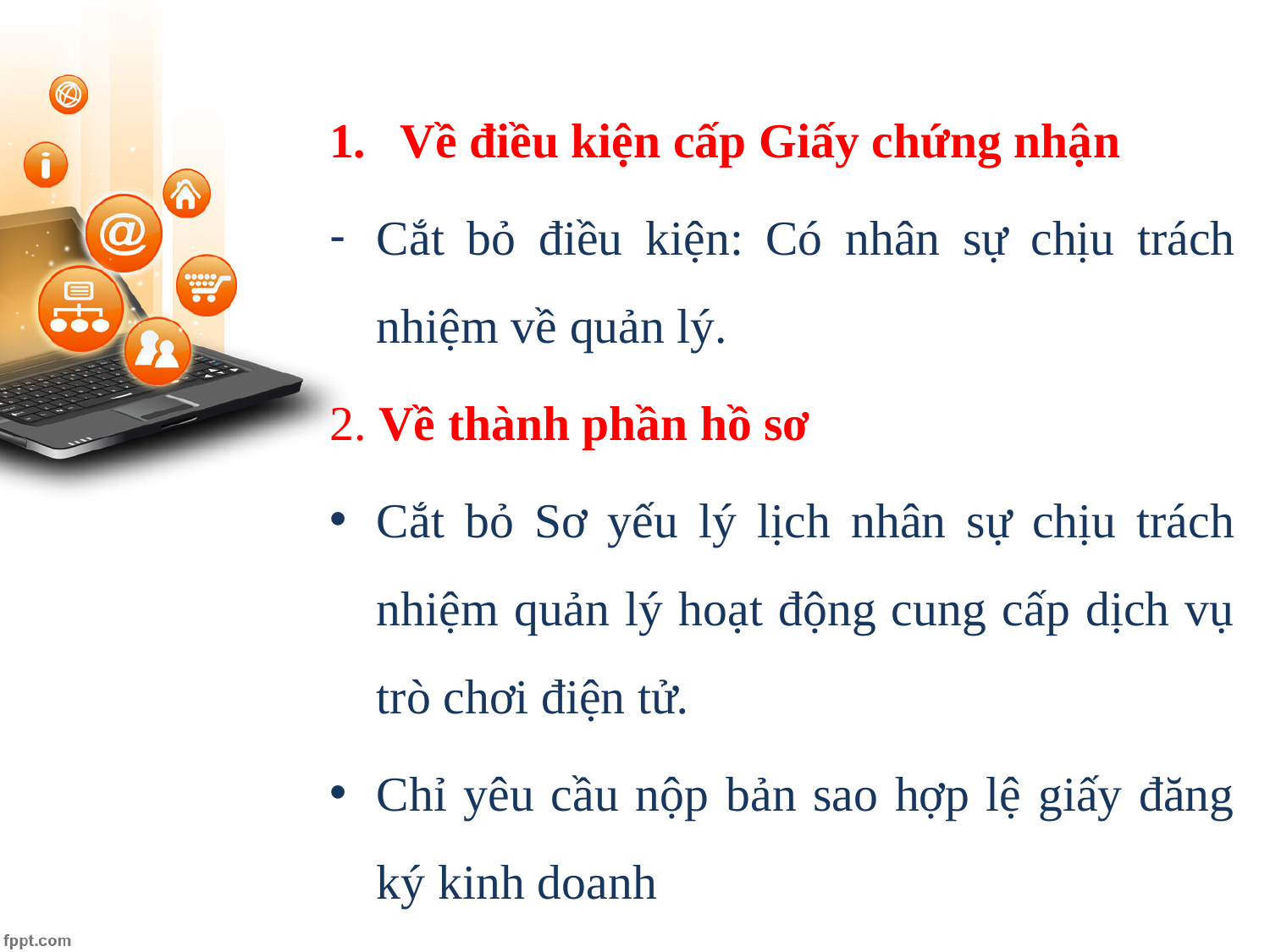

Về điều kiện cấp Giấy chứng nhận
Cắt bỏ điều kiện: Có nhân sự chịu trách nhiệm về quản lý.
2. Về thành phần hồ sơ
Cắt bỏ Sơ yếu lý lịch nhân sự chịu trách nhiệm quản lý hoạt động cung cấp dịch vụ trò chơi điện tử.
Chỉ yêu cầu nộp bản sao hợp lệ giấy đăng ký kinh doanh